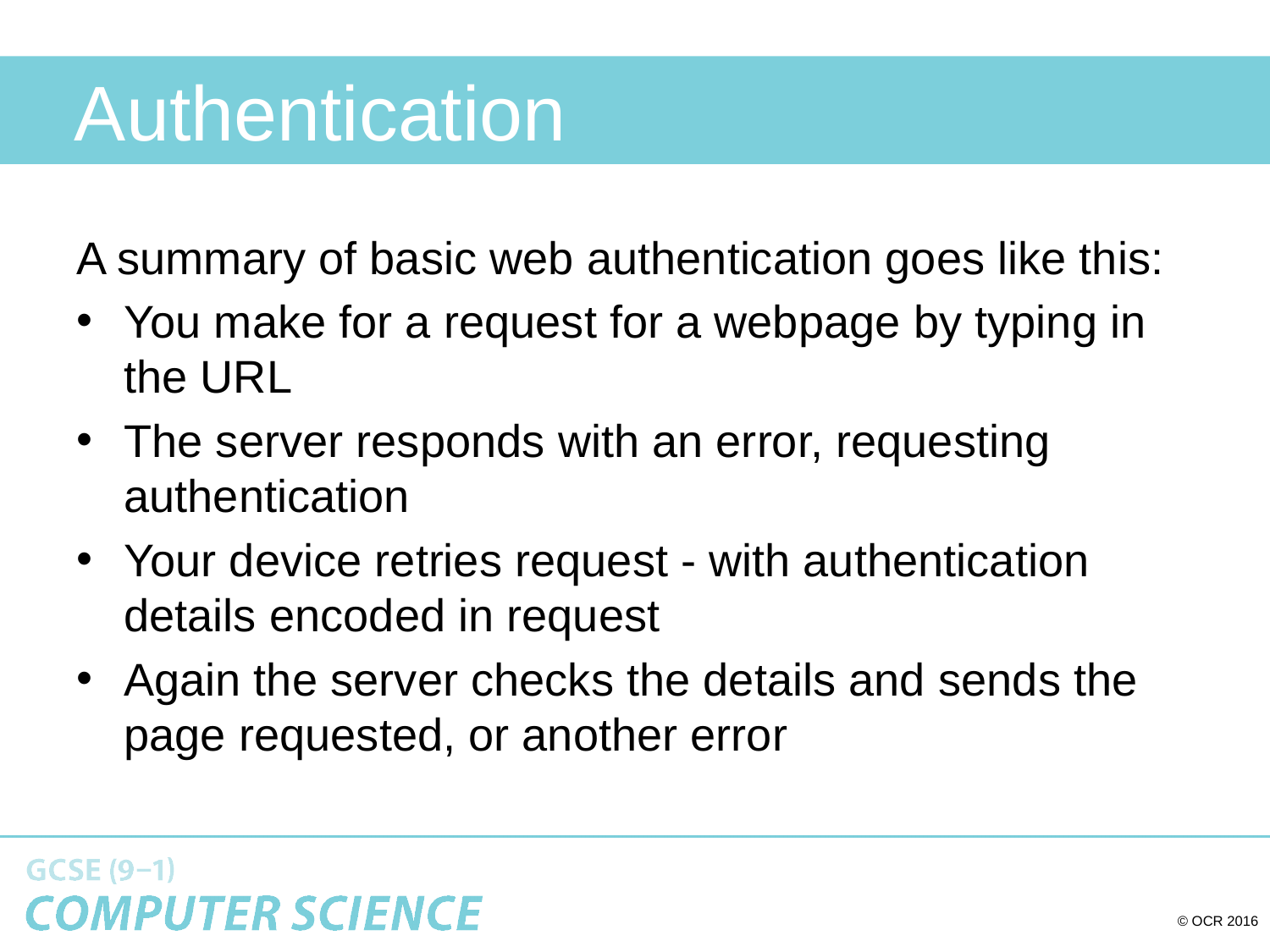

# Authentication
A summary of basic web authentication goes like this:
You make for a request for a webpage by typing in the URL
The server responds with an error, requesting authentication
Your device retries request - with authentication details encoded in request
Again the server checks the details and sends the page requested, or another error